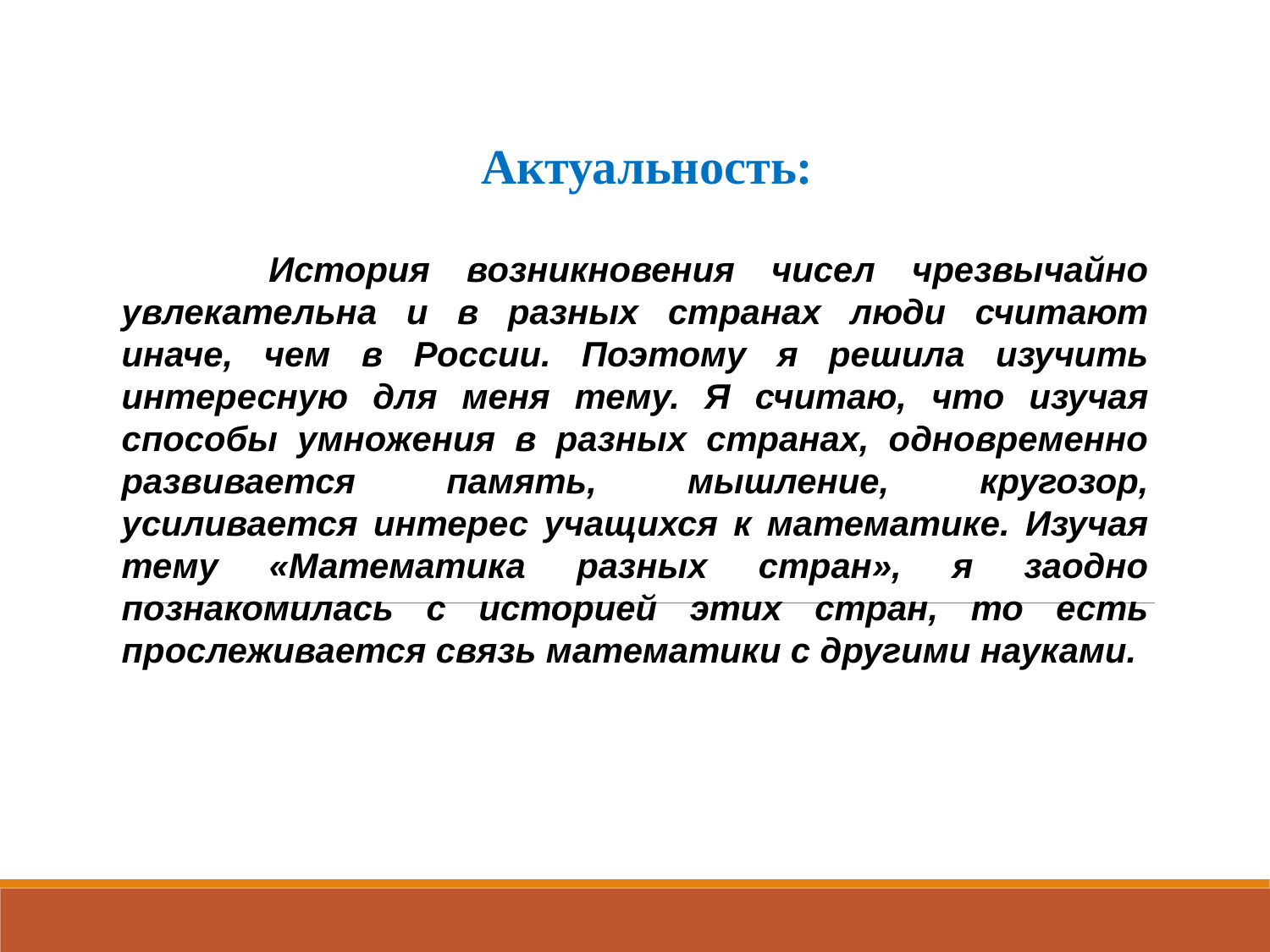

Актуальность:

    История возникновения чисел чрезвычайно увлекательна и в разных странах люди считают иначе, чем в России. Поэтому я решила изучить интересную для меня тему. Я считаю, что изучая способы умножения в разных странах, одновременно развивается память, мышление, кругозор, усиливается интерес учащихся к математике. Изучая тему «Математика разных стран», я заодно познакомилась с историей этих стран, то есть прослеживается связь математики с другими науками.